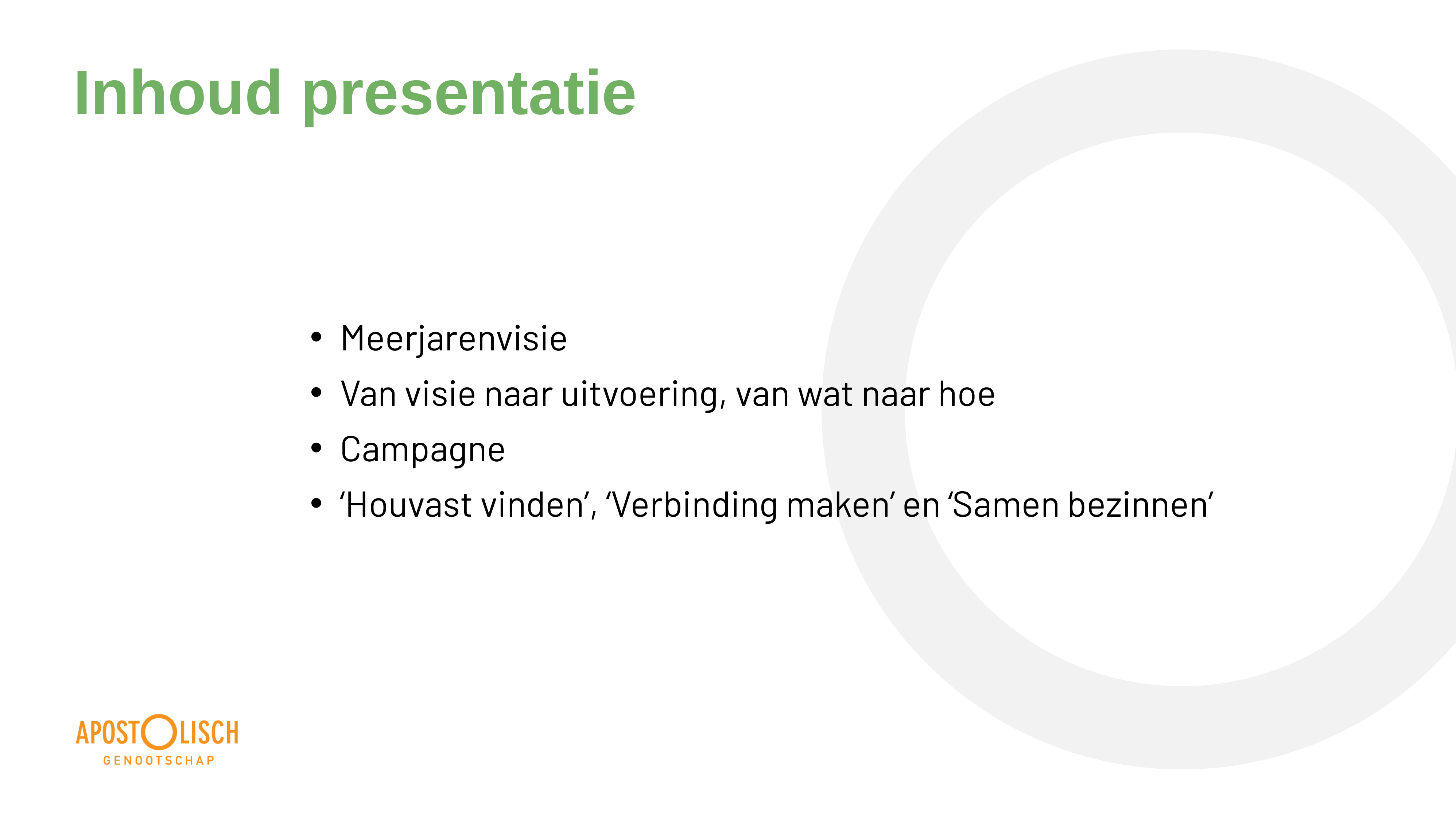

# Inhoud presentatie

Meerjarenvisie
Van visie naar uitvoering, van wat naar hoe
Campagne
‘Houvast vinden’, ‘Verbinding maken’ en ‘Samen bezinnen’